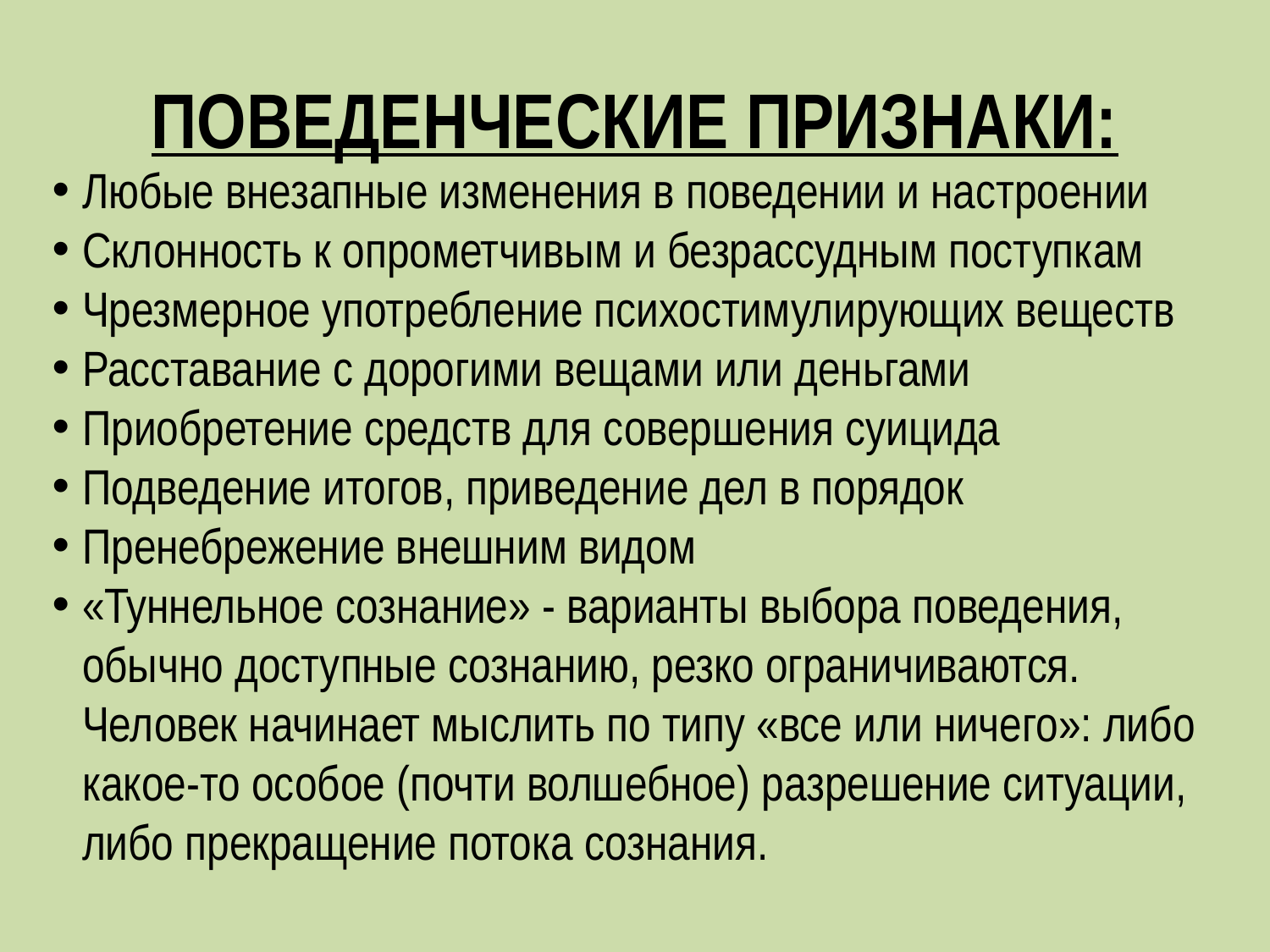

# ПОВЕДЕНЧЕСКИЕ ПРИЗНАКИ:
Любые внезапные изменения в поведении и настроении
Склонность к опрометчивым и безрассудным поступкам
Чрезмерное употребление психостимулирующих веществ
Расставание с дорогими вещами или деньгами
Приобретение средств для совершения суицида
Подведение итогов, приведение дел в порядок
Пренебрежение внешним видом
«Туннельное сознание» - варианты выбора поведения, обычно доступные сознанию, резко ограничиваются. Человек начинает мыслить по типу «все или ничего»: либо какое-то особое (почти волшебное) разрешение ситуации, либо прекращение потока сознания.